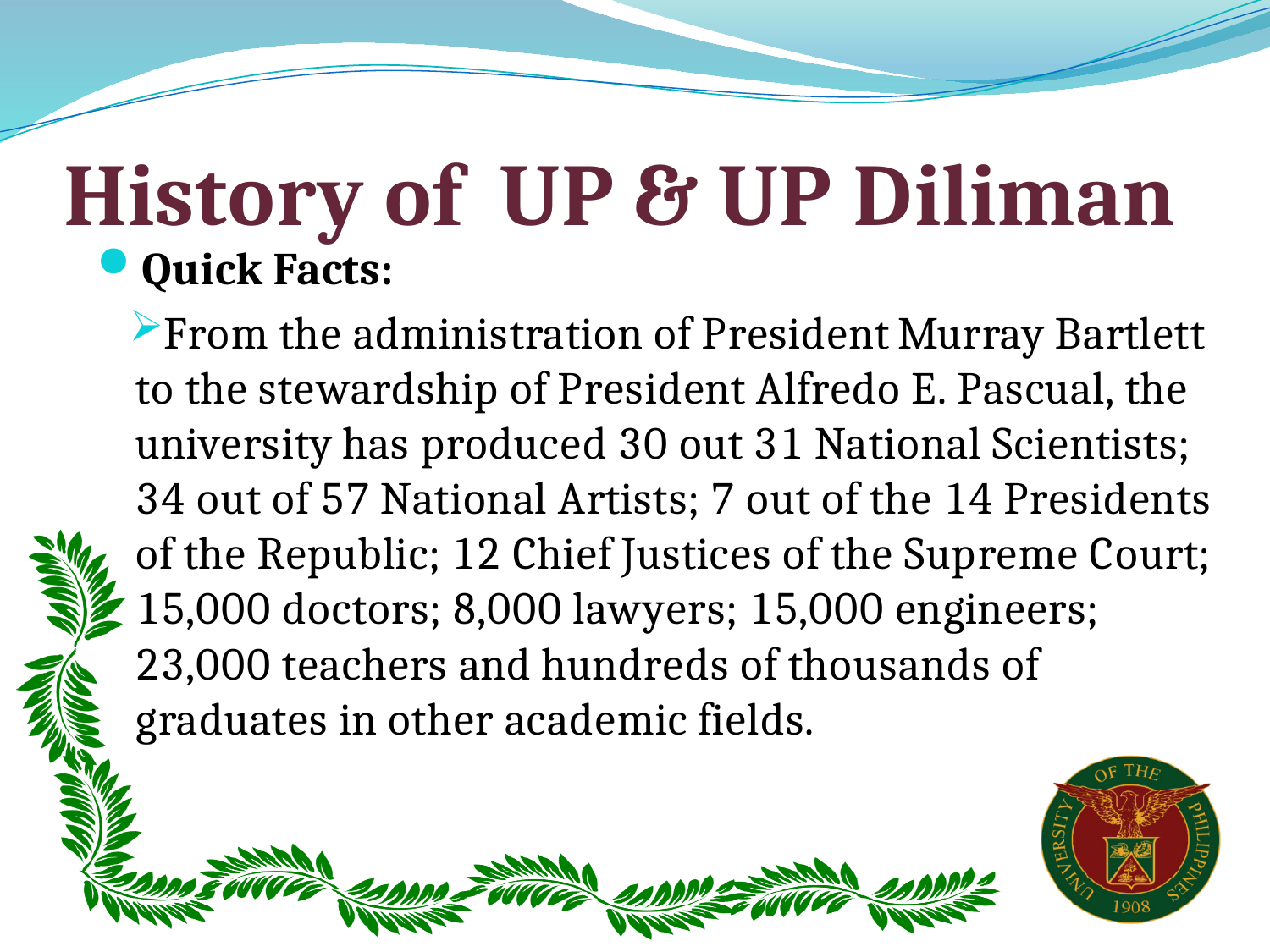

# History of  UP & UP Diliman
Quick Facts:
From the administration of President Murray Bartlett to the stewardship of President Alfredo E. Pascual, the university has produced 30 out 31 National Scientists; 34 out of 57 National Artists; 7 out of the 14 Presidents of the Republic; 12 Chief Justices of the Supreme Court; 15,000 doctors; 8,000 lawyers; 15,000 engineers; 23,000 teachers and hundreds of thousands of graduates in other academic fields.